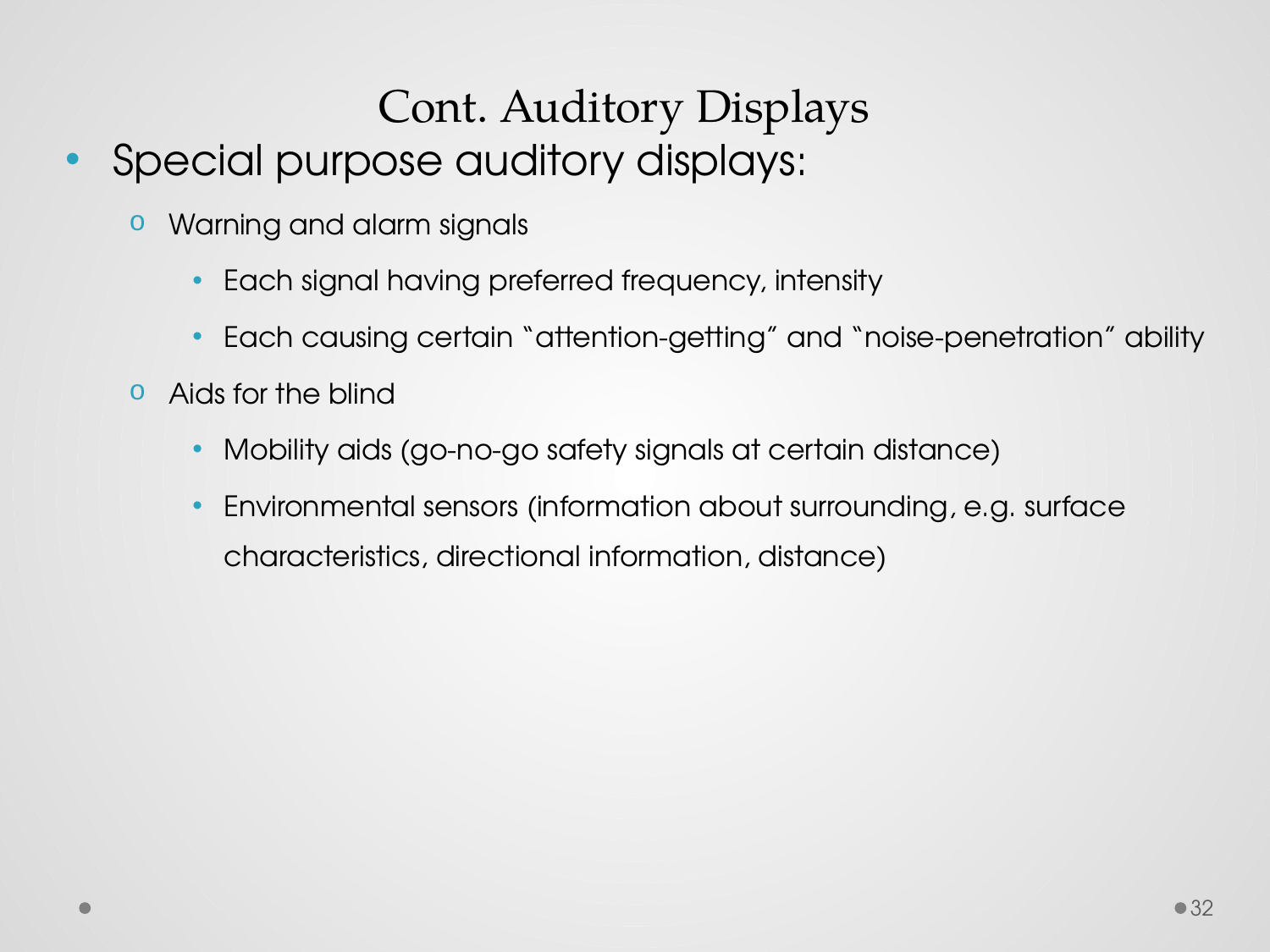

# Cont. Auditory Displays

Special purpose auditory displays:
Warning and alarm signals
Each signal having preferred frequency, intensity
Each causing certain “attention-getting” and “noise-penetration” ability
Aids for the blind
Mobility aids (go-no-go safety signals at certain distance)
Environmental sensors (information about surrounding, e.g. surface characteristics, directional information, distance)

32